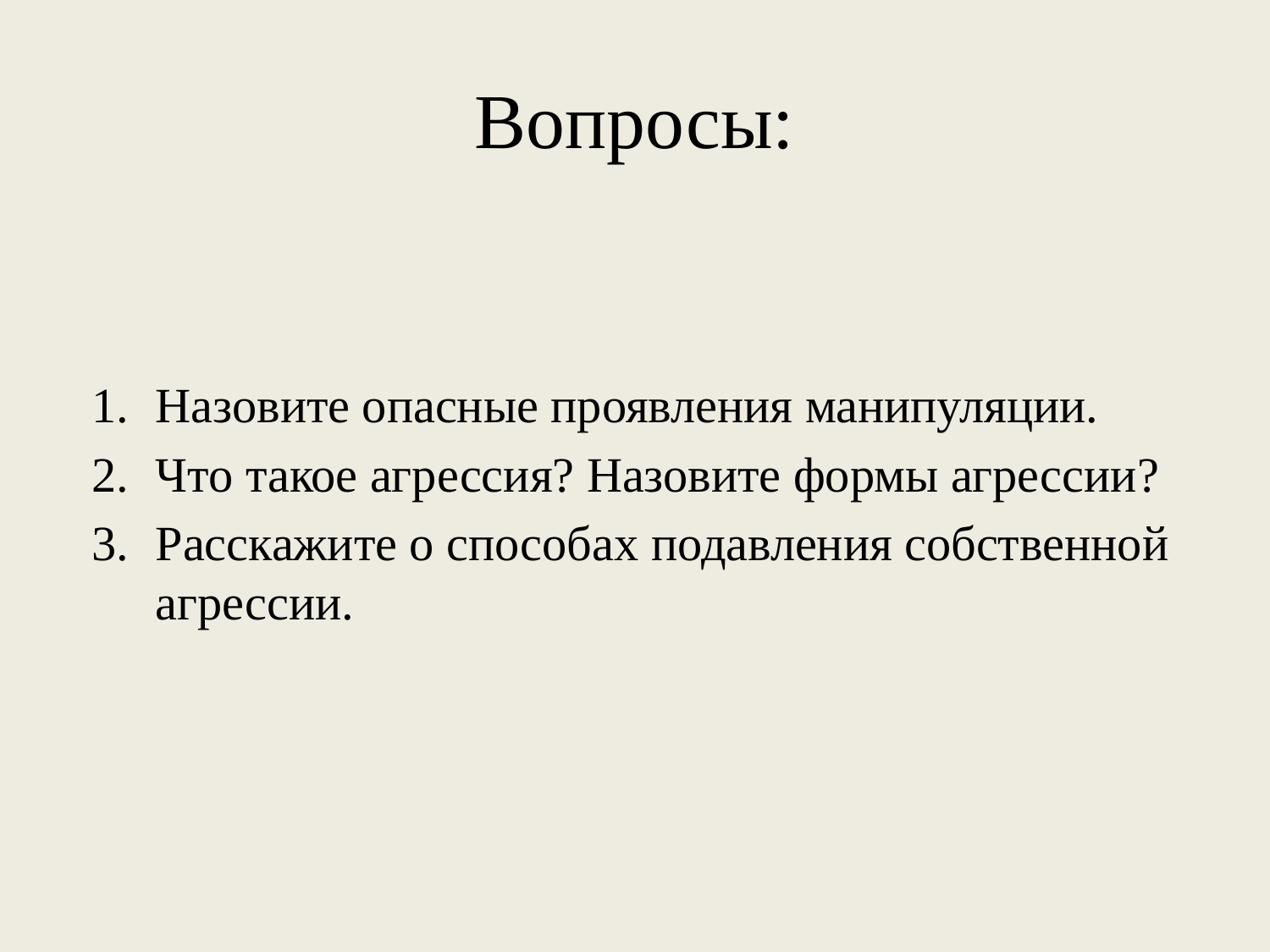

# Вопросы:
Назовите опасные проявления манипуляции.
Что такое агрессия? Назовите формы агрессии?
Расскажите о способах подавления собственной агрессии.